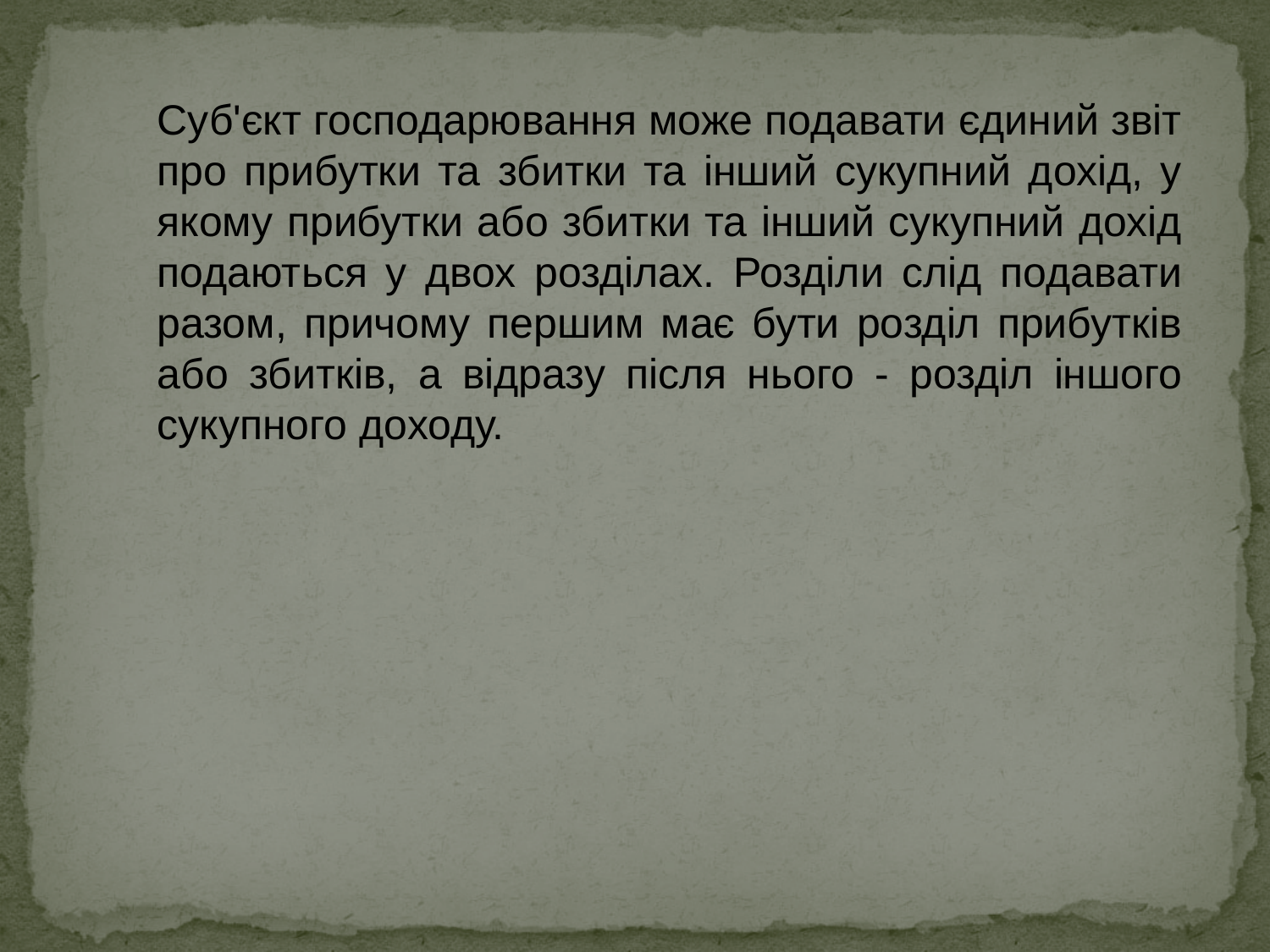

Суб'єкт господарювання може подавати єдиний звіт про прибутки та збитки та інший сукупний дохід, у якому прибутки або збитки та інший сукупний дохід подаються у двох розділах. Розділи слід подавати разом, причому першим має бути розділ прибутків або збитків, а відразу після нього - розділ іншого сукупного доходу.